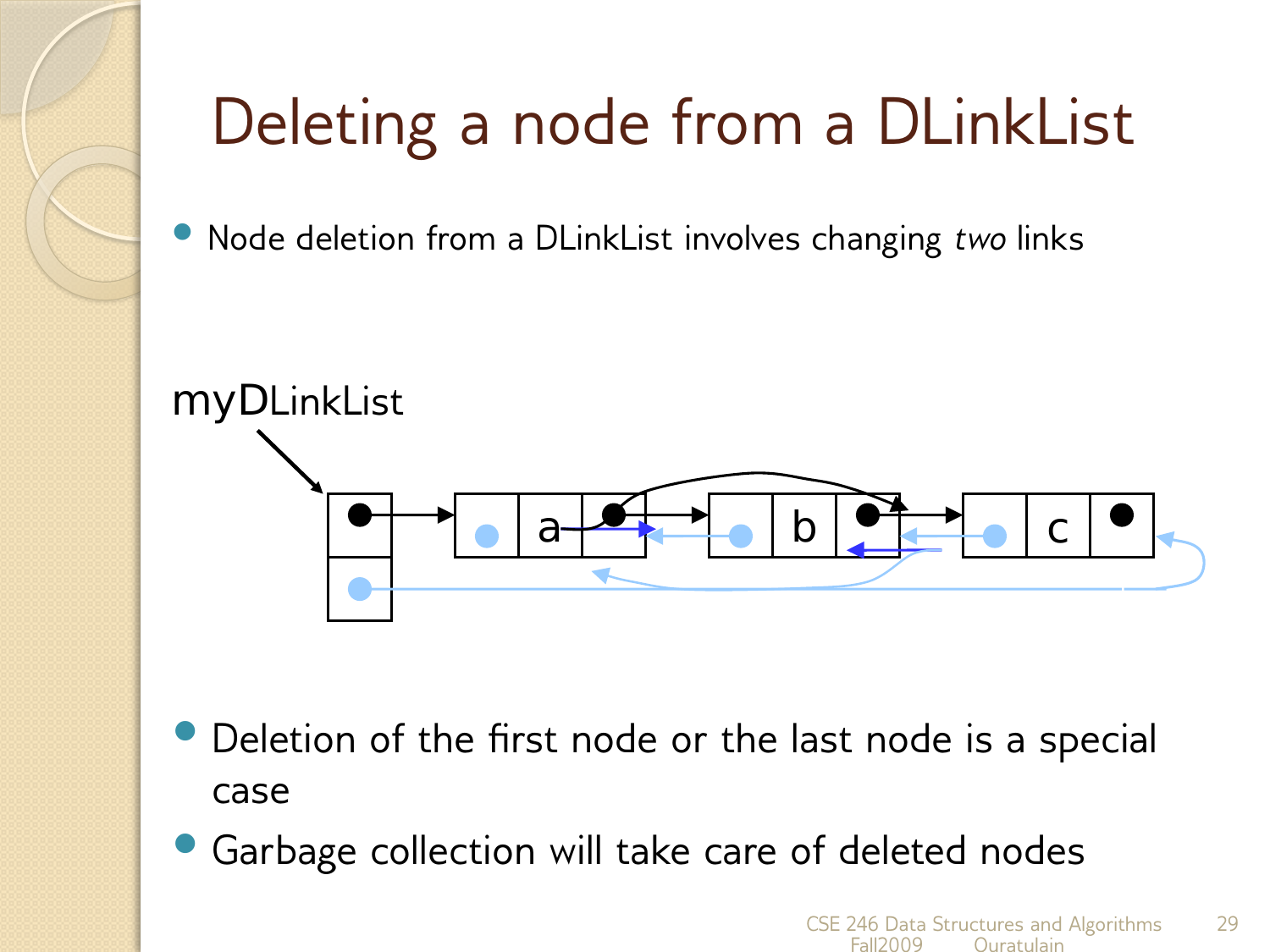

# Deleting a node from a DLinkList
Node deletion from a DLinkList involves changing two links
myDLinkList

a
b

c

Deletion of the first node or the last node is a special case
Garbage collection will take care of deleted nodes
CSE 246 Data Structures and Algorithms          Fall2009        Quratulain
29